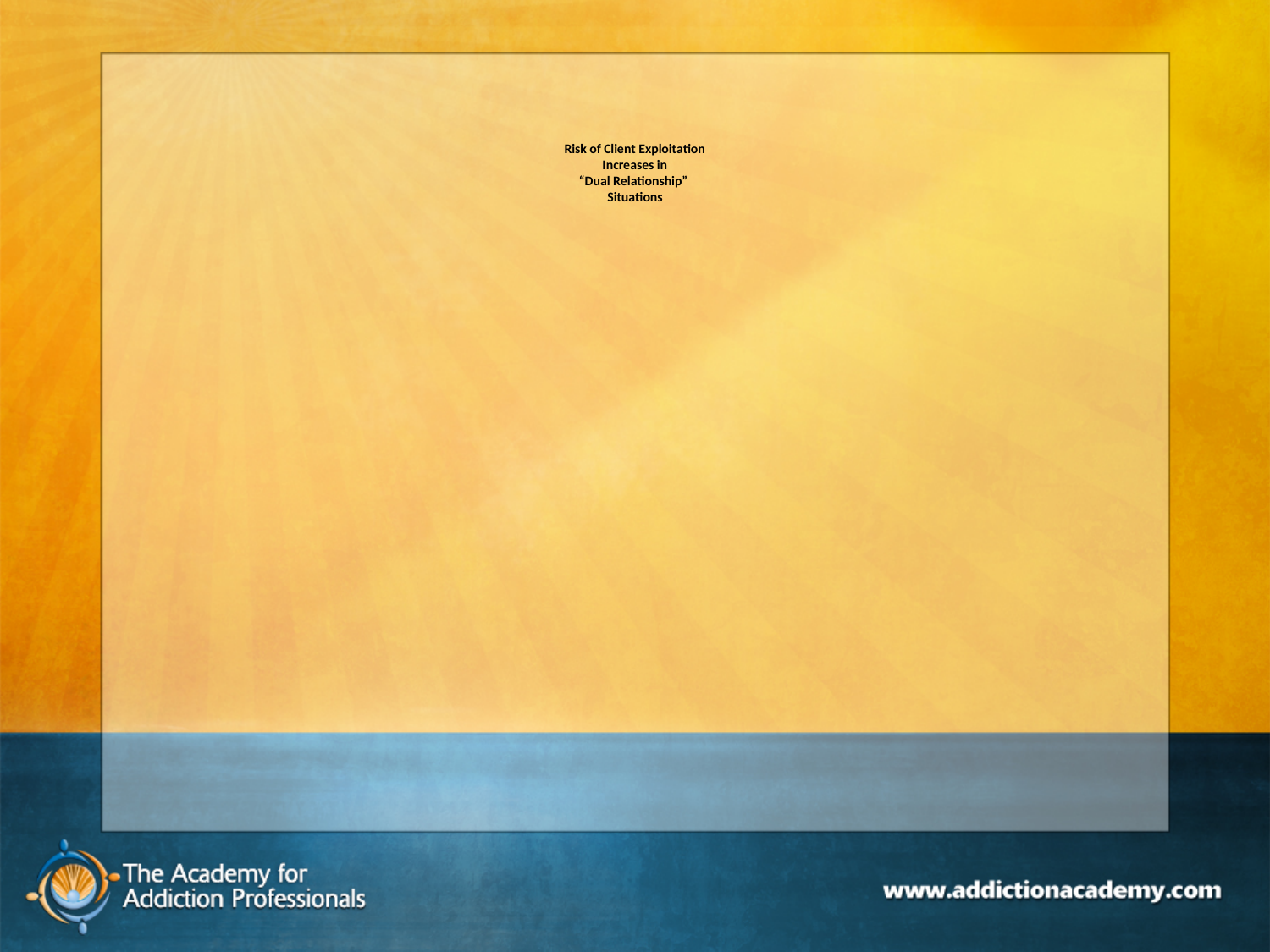

# Risk of Client Exploitation Increases in “Dual Relationship” Situations